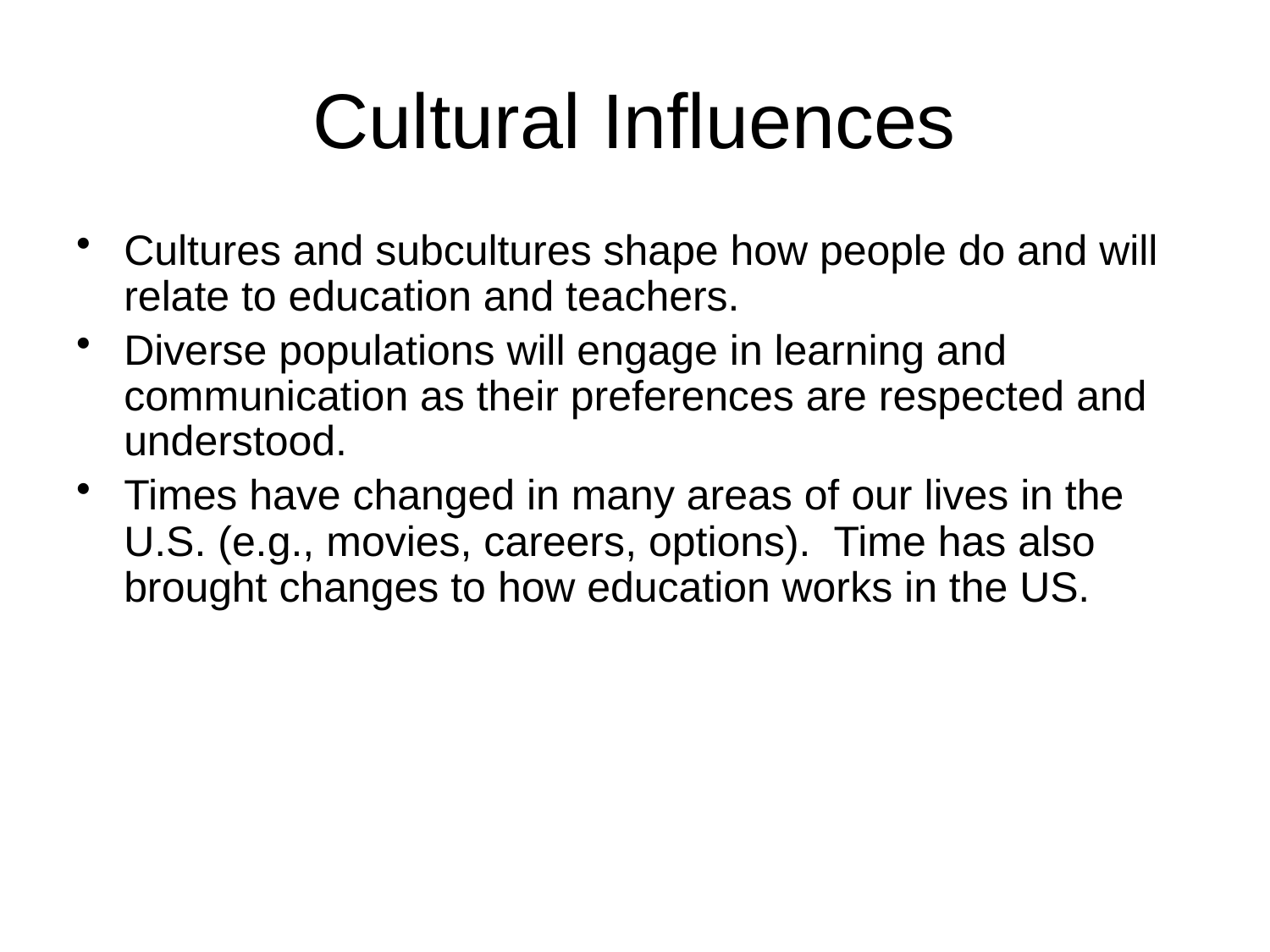

# Cultural Influences
Cultures and subcultures shape how people do and will relate to education and teachers.
Diverse populations will engage in learning and communication as their preferences are respected and understood.
Times have changed in many areas of our lives in the U.S. (e.g., movies, careers, options).  Time has also brought changes to how education works in the US.